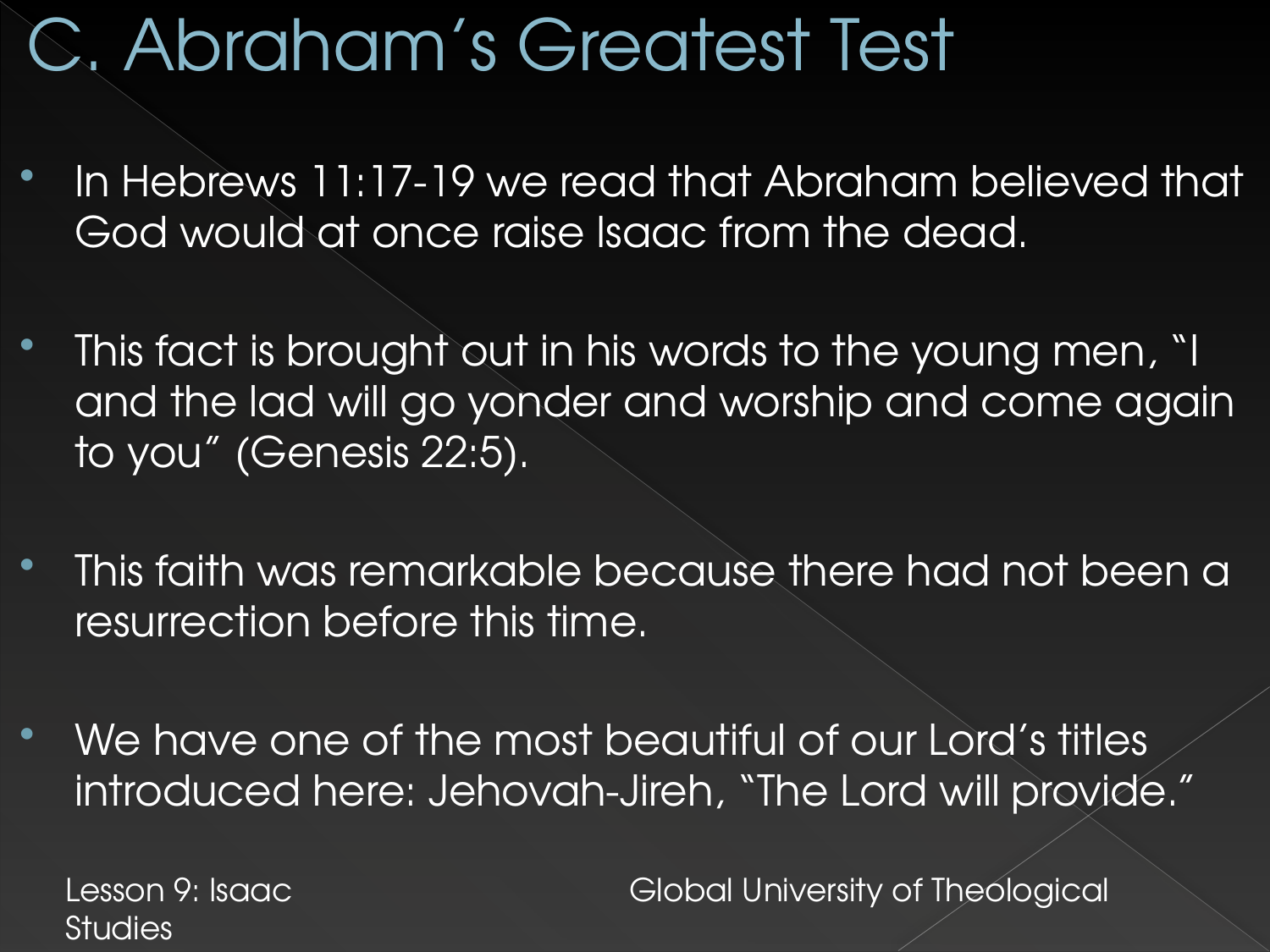

# C. Abraham’s Greatest Test
In Hebrews 11:17-19 we read that Abraham believed that God would at once raise Isaac from the dead.

This fact is brought out in his words to the young men, “I and the lad will go yonder and worship and come again to you” (Genesis 22:5).

This faith was remarkable because there had not been a resurrection before this time.

We have one of the most beautiful of our Lord’s titles introduced here: Jehovah-Jireh, “The Lord will provide.”
Lesson 9: Isaac                                      Global University of Theological Studies